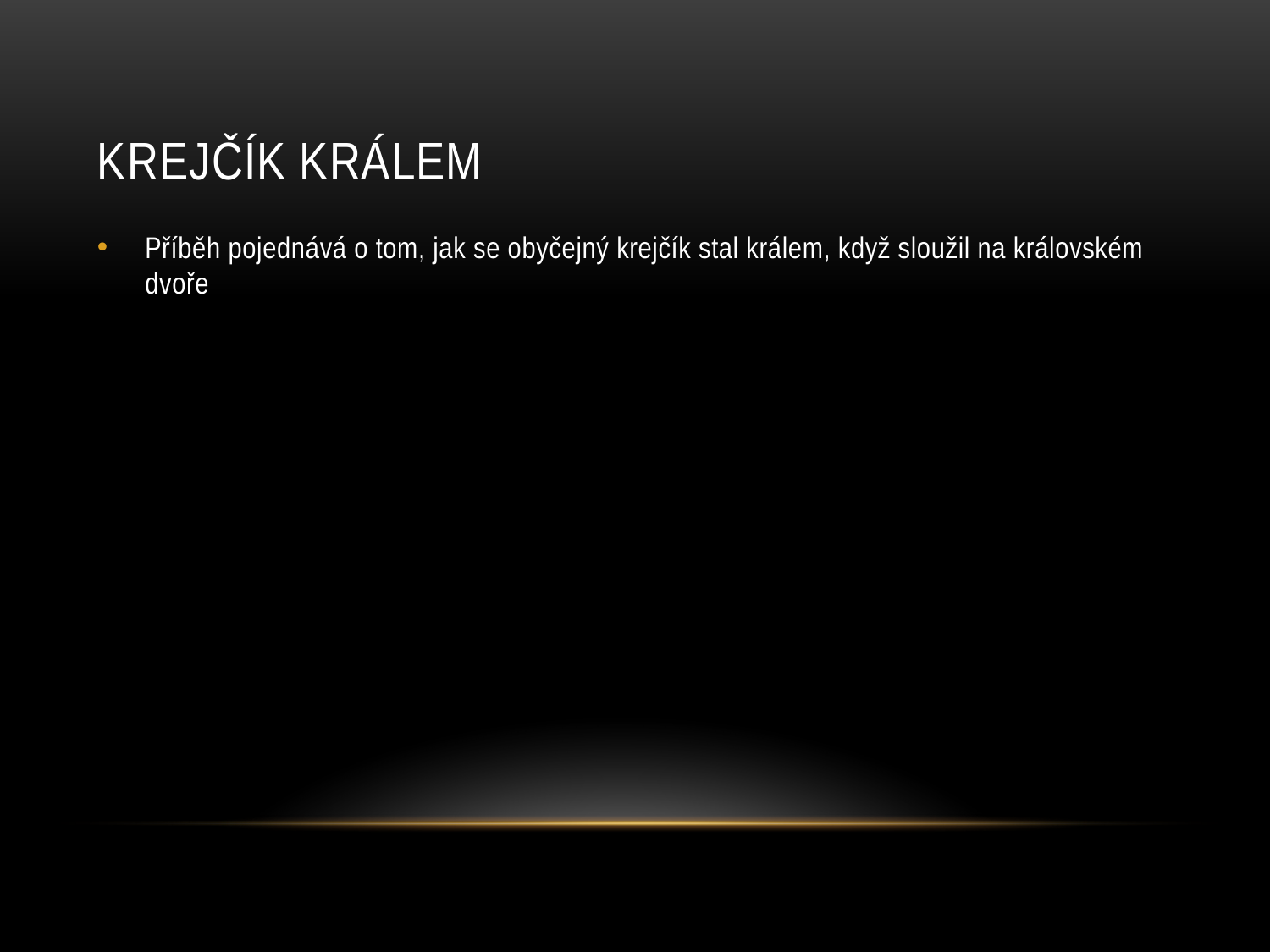

# Krejčík králem
Příběh pojednává o tom, jak se obyčejný krejčík stal králem, když sloužil na královském dvoře